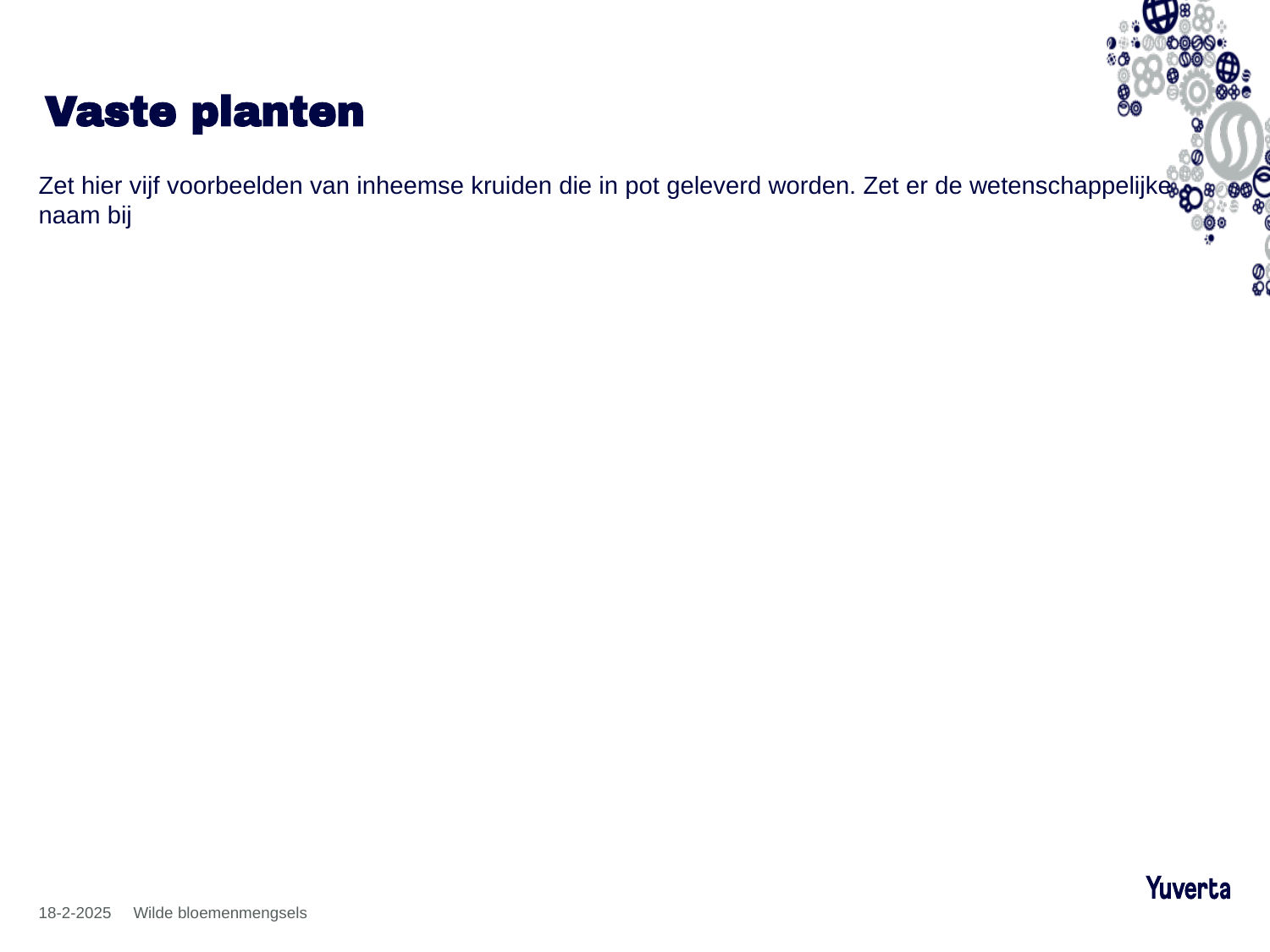

# Vaste planten
Zet hier vijf voorbeelden van inheemse kruiden die in pot geleverd worden. Zet er de wetenschappelijke naam bij

18-2-2025
Wilde bloemenmengsels